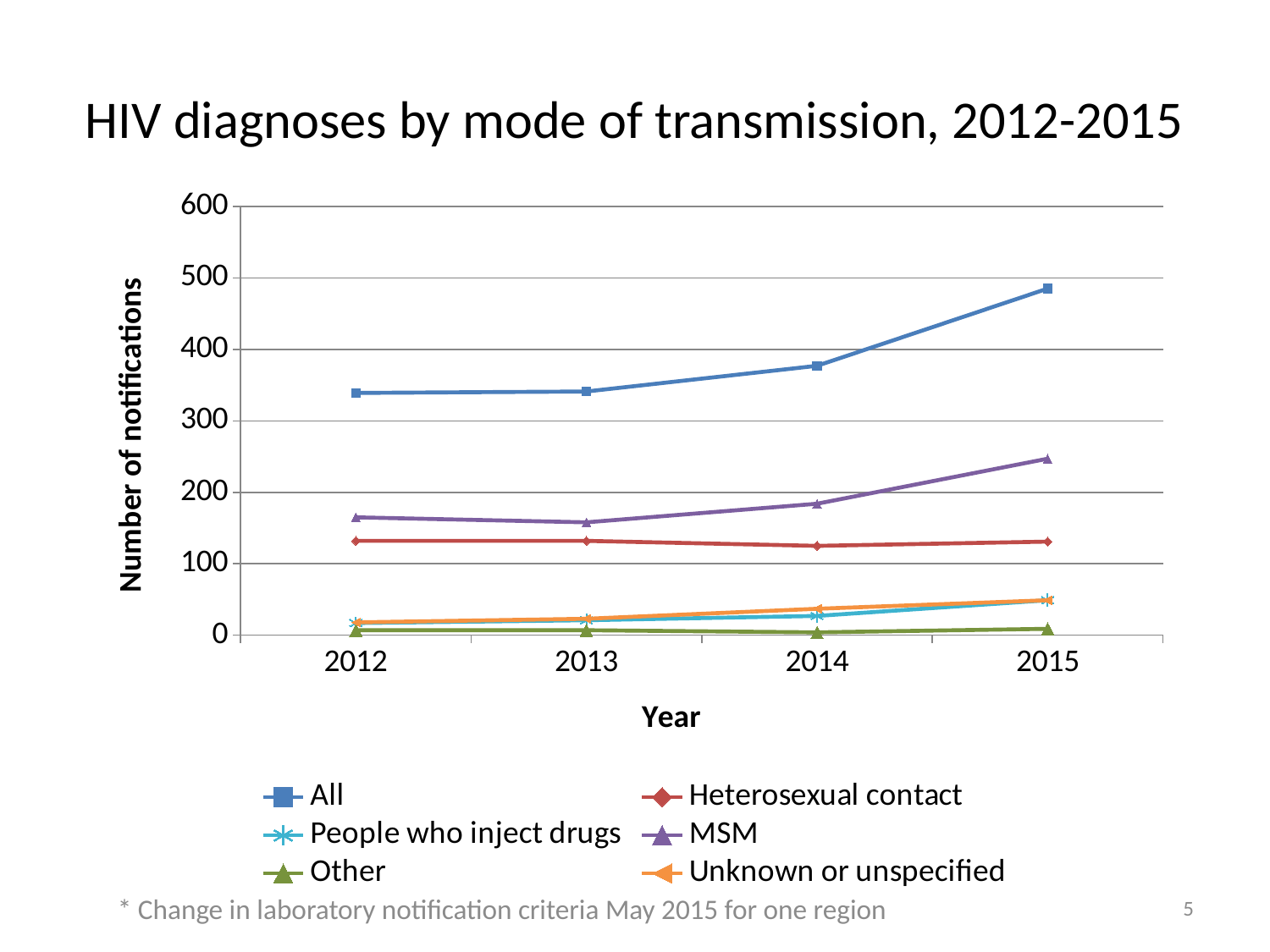

# HIV diagnoses by mode of transmission, 2012-2015

### Chart

| Category | All | Heterosexual contact | People who inject drugs | MSM | Other | Unknown or unspecified |
|---|---|---|---|---|---|---|
| 2012 | 339.0 | 132.0 | 17.0 | 165.0 | 7.0 | 18.0 |
| 2013 | 341.0 | 132.0 | 21.0 | 158.0 | 7.0 | 23.0 |
| 2014 | 377.0 | 125.0 | 27.0 | 184.0 | 4.0 | 37.0 |
| 2015 | 485.0 | 131.0 | 49.0 | 247.0 | 9.0 | 49.0 |
* Change in laboratory notification criteria May 2015 for one region
5